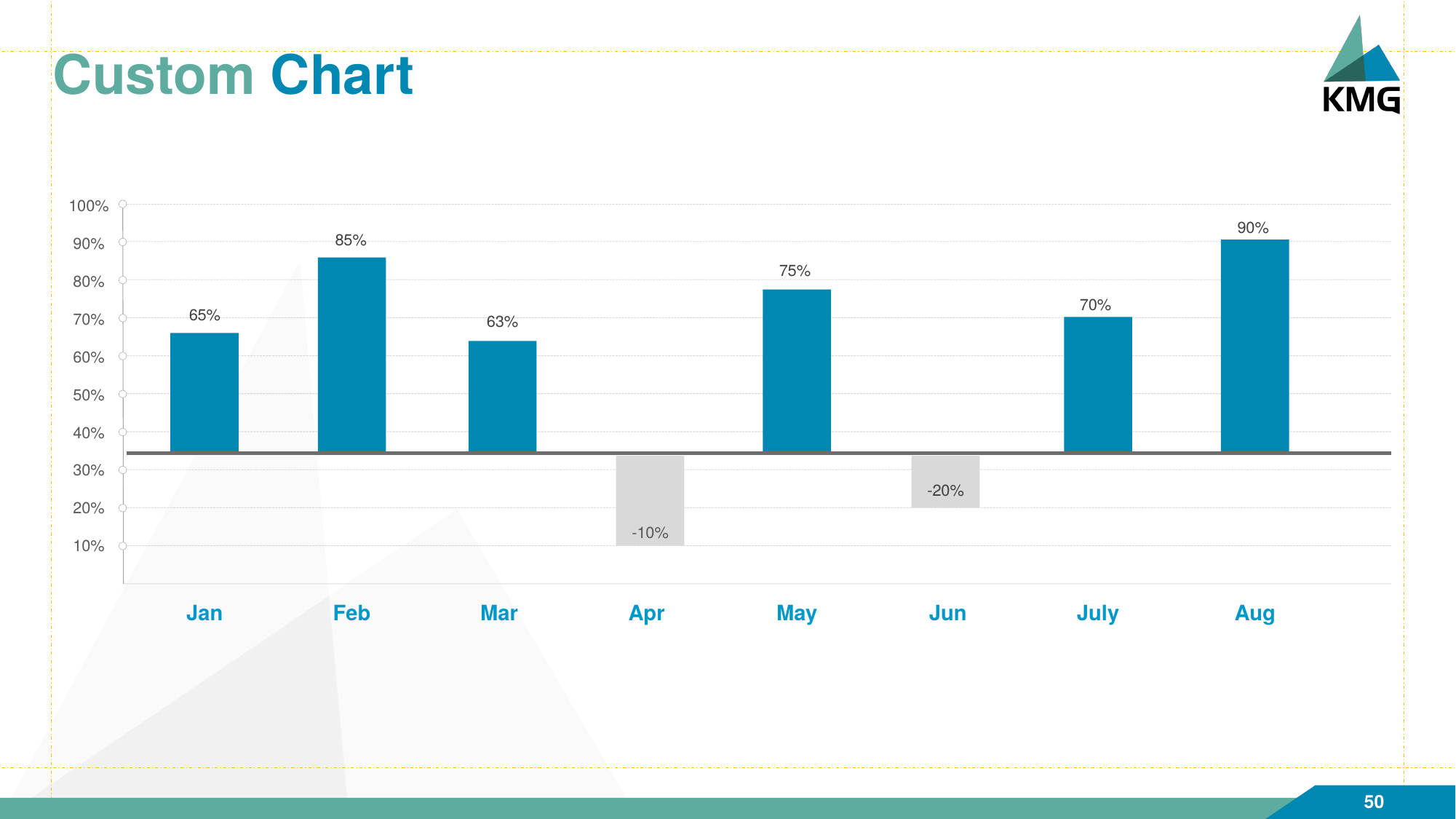

# Custom Chart
100%

90%
80%
70%
60%
50%
40%
30%
20%
10%
90%

85%

75%

70%

65%

63%

-10%

-20%
Jan
Feb
Mar
Apr
May
Jun
July
Aug